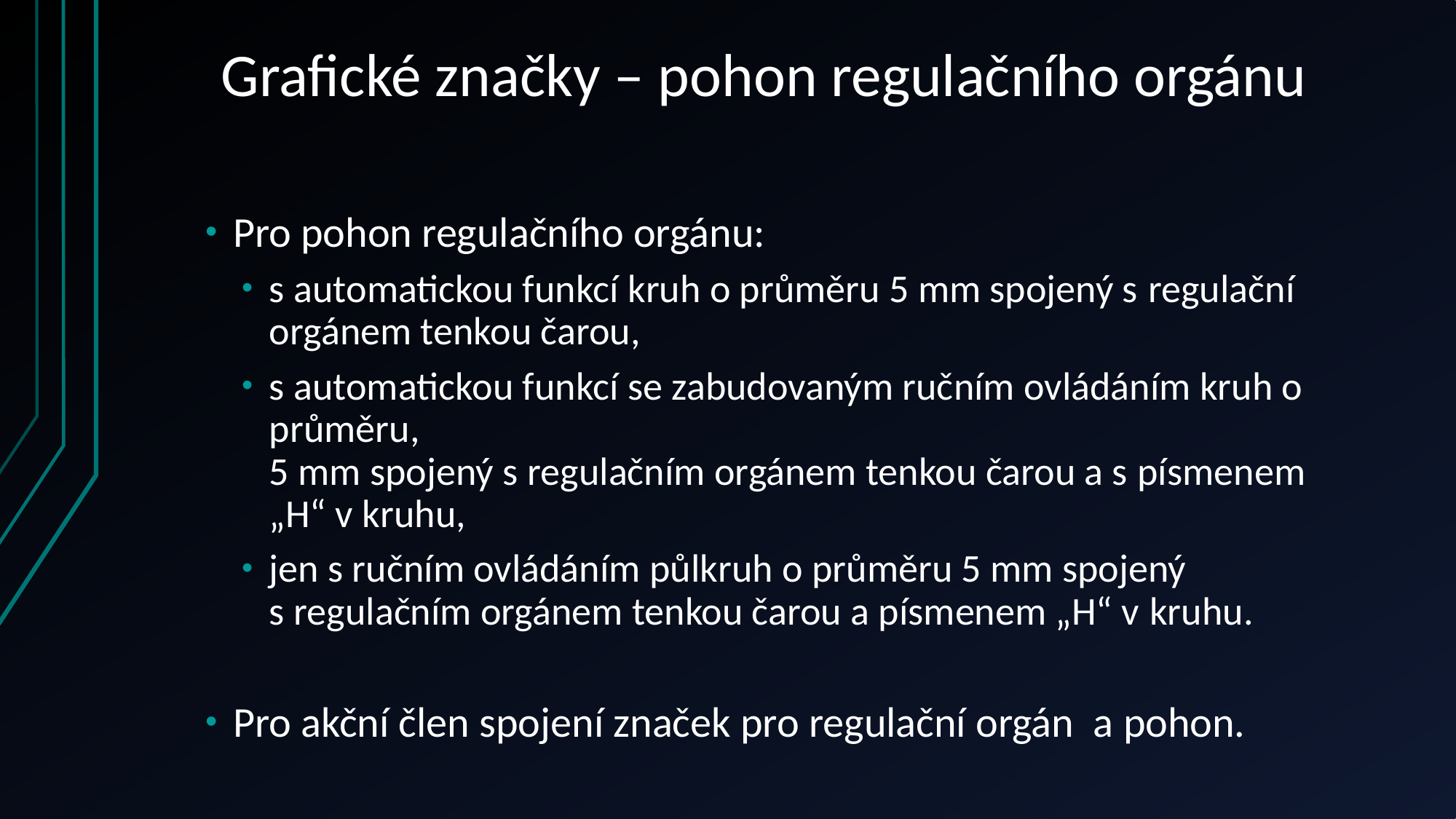

# Grafické značky – pohon regulačního orgánu
Pro pohon regulačního orgánu:
s automatickou funkcí kruh o průměru 5 mm spojený s regulační orgánem tenkou čarou,
s automatickou funkcí se zabudovaným ručním ovládáním kruh o průměru,
5 mm spojený s regulačním orgánem tenkou čarou a s písmenem „H“ v kruhu,
jen s ručním ovládáním půlkruh o průměru 5 mm spojený s regulačním orgánem tenkou čarou a písmenem „H“ v kruhu.

Pro akční člen spojení značek pro regulační orgán  a pohon.